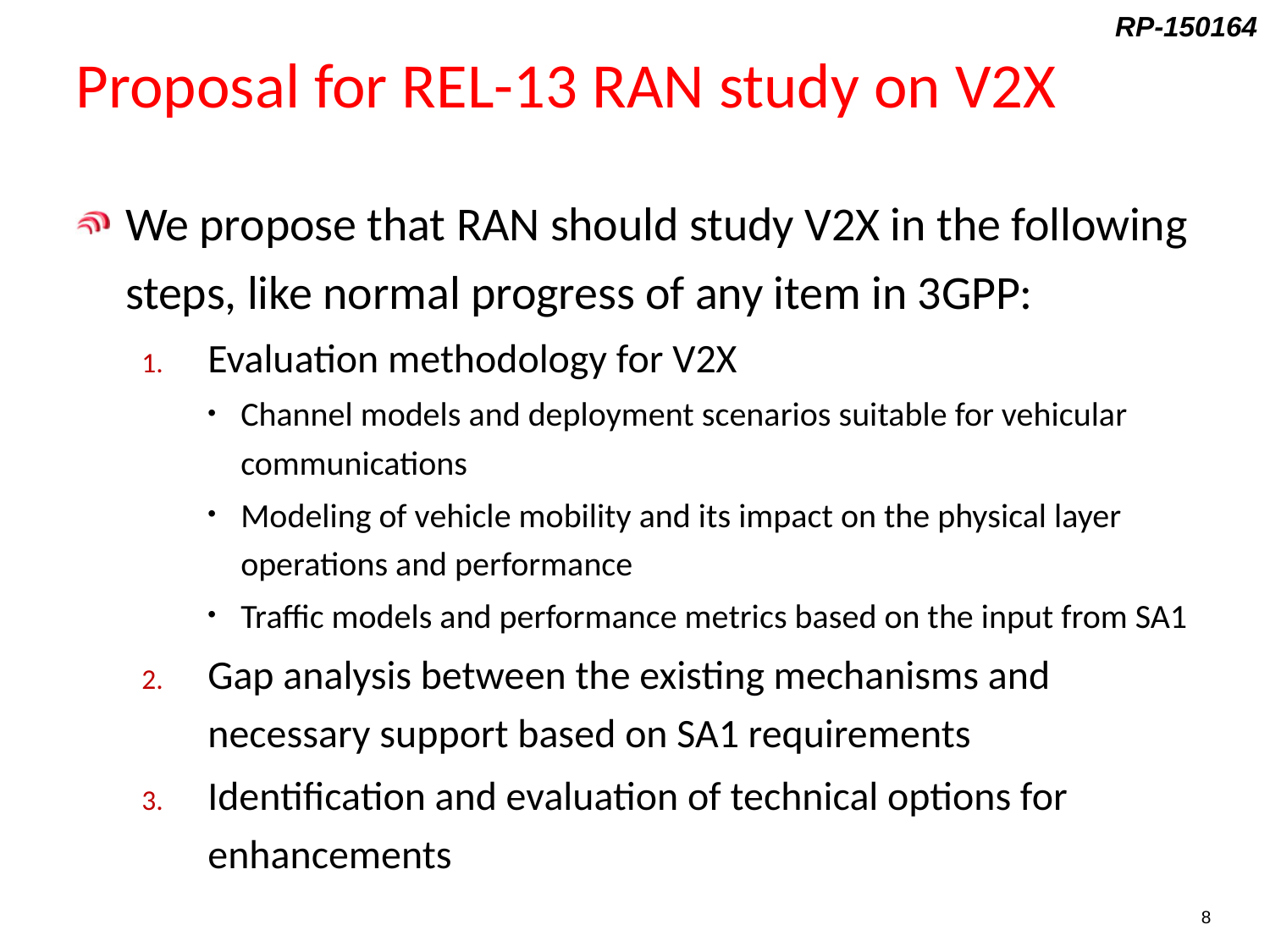

# Proposal for REL-13 RAN study on V2X
We propose that RAN should study V2X in the following steps, like normal progress of any item in 3GPP:
Evaluation methodology for V2X
Channel models and deployment scenarios suitable for vehicular communications
Modeling of vehicle mobility and its impact on the physical layer operations and performance
Traffic models and performance metrics based on the input from SA1
Gap analysis between the existing mechanisms and necessary support based on SA1 requirements
Identification and evaluation of technical options for enhancements
8